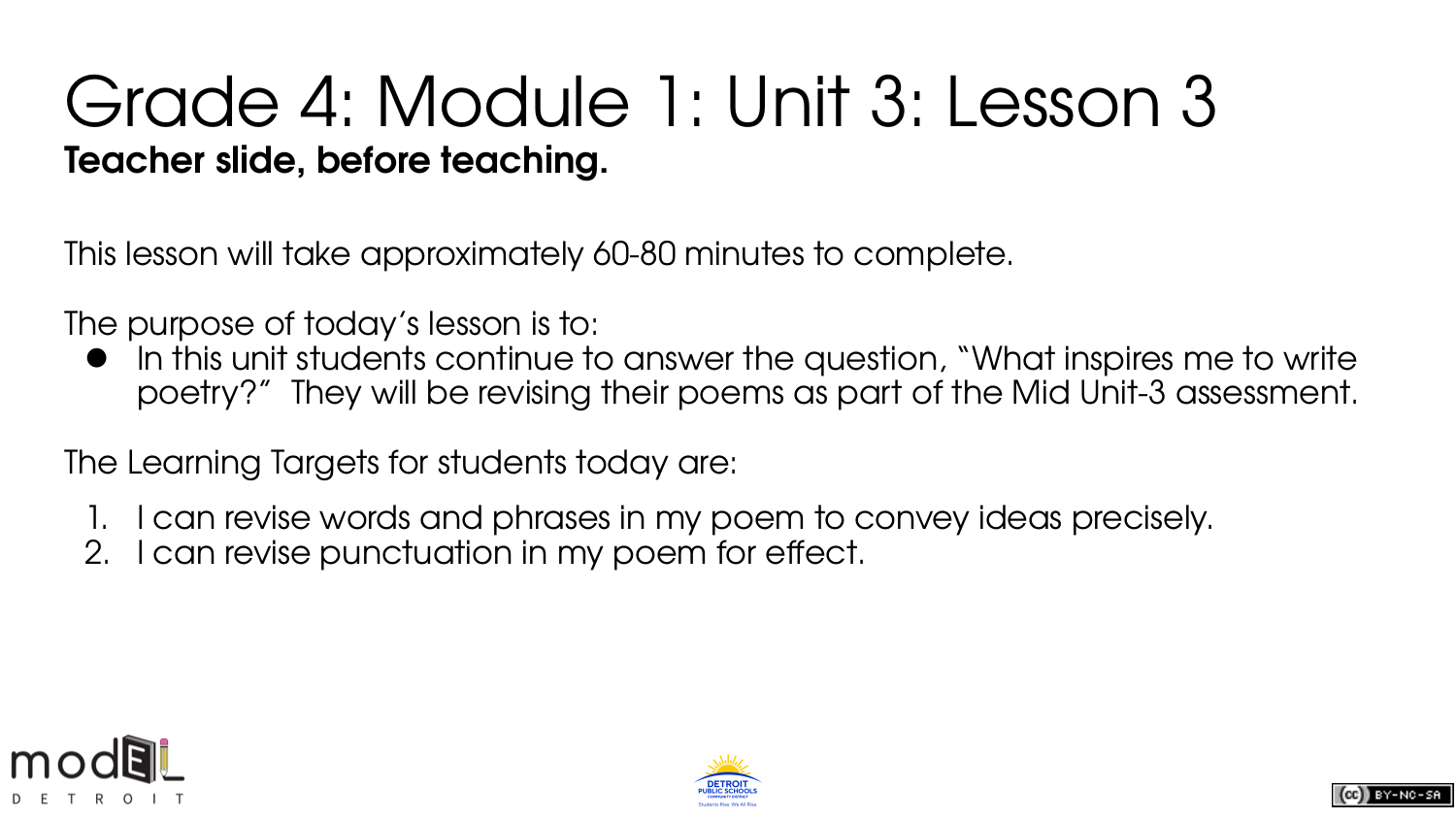

# Grade 4: Module 1: Unit 3: Lesson 3
Teacher slide, before teaching.
This lesson will take approximately 60-80 minutes to complete.

The purpose of today’s lesson is to:
In this unit students continue to answer the question, “What inspires me to write poetry?”  They will be revising their poems as part of the Mid Unit-3 assessment.

The Learning Targets for students today are:
I can revise words and phrases in my poem to convey ideas precisely.
I can revise punctuation in my poem for effect.